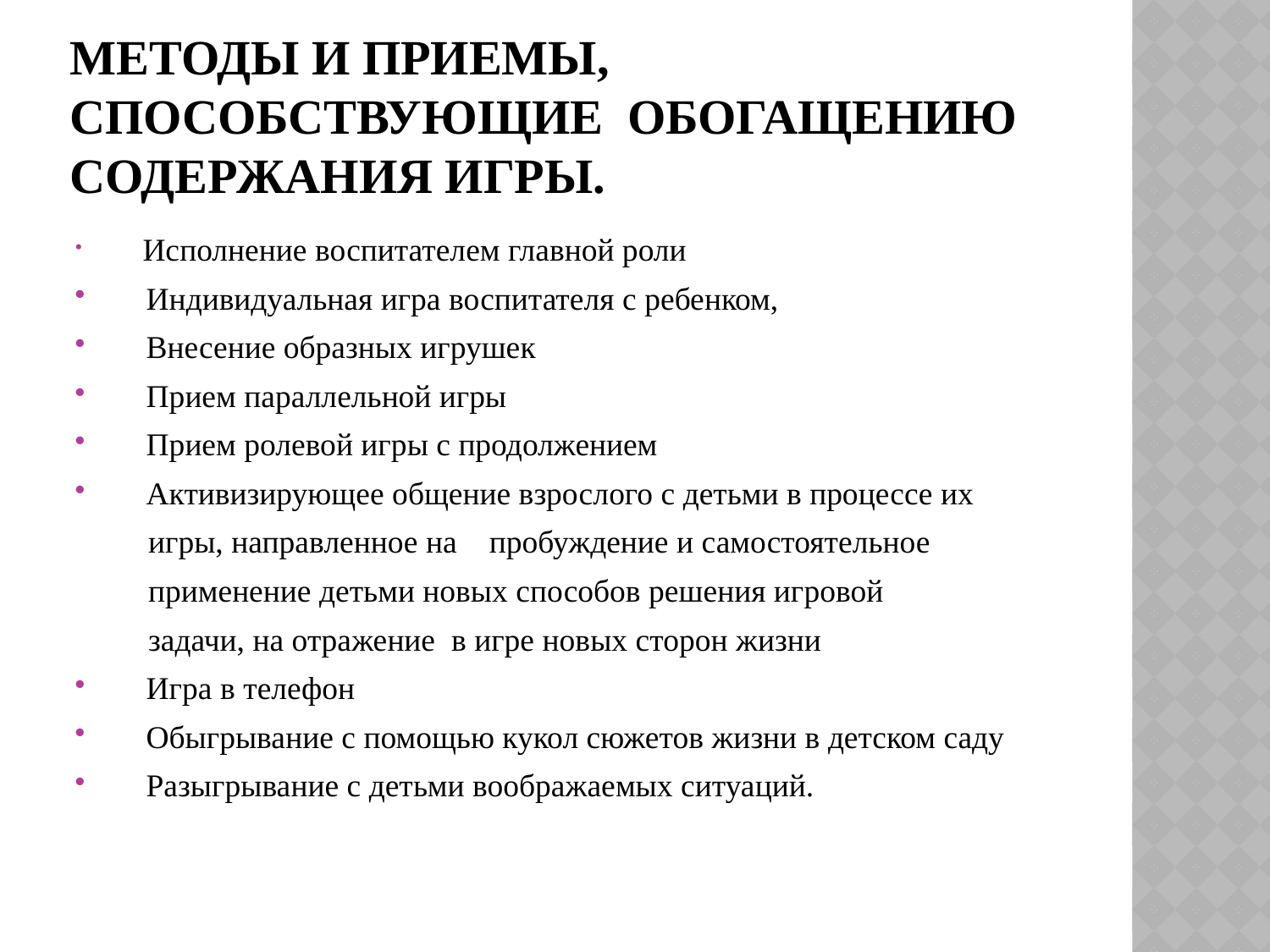

# Методы и приемы, способствующие  обогащению содержания игры.
     Исполнение воспитателем главной роли
    Индивидуальная игра воспитателя с ребенком,
    Внесение образных игрушек
    Прием параллельной игры
    Прием ролевой игры с продолжением
    Активизирующее общение взрослого с детьми в процессе их
         игры, направленное на    пробуждение и самостоятельное
         применение детьми новых способов решения игровой
         задачи, на отражение  в игре новых сторон жизни
    Игра в телефон
    Обыгрывание с помощью кукол сюжетов жизни в детском саду
    Разыгрывание с детьми воображаемых ситуаций.